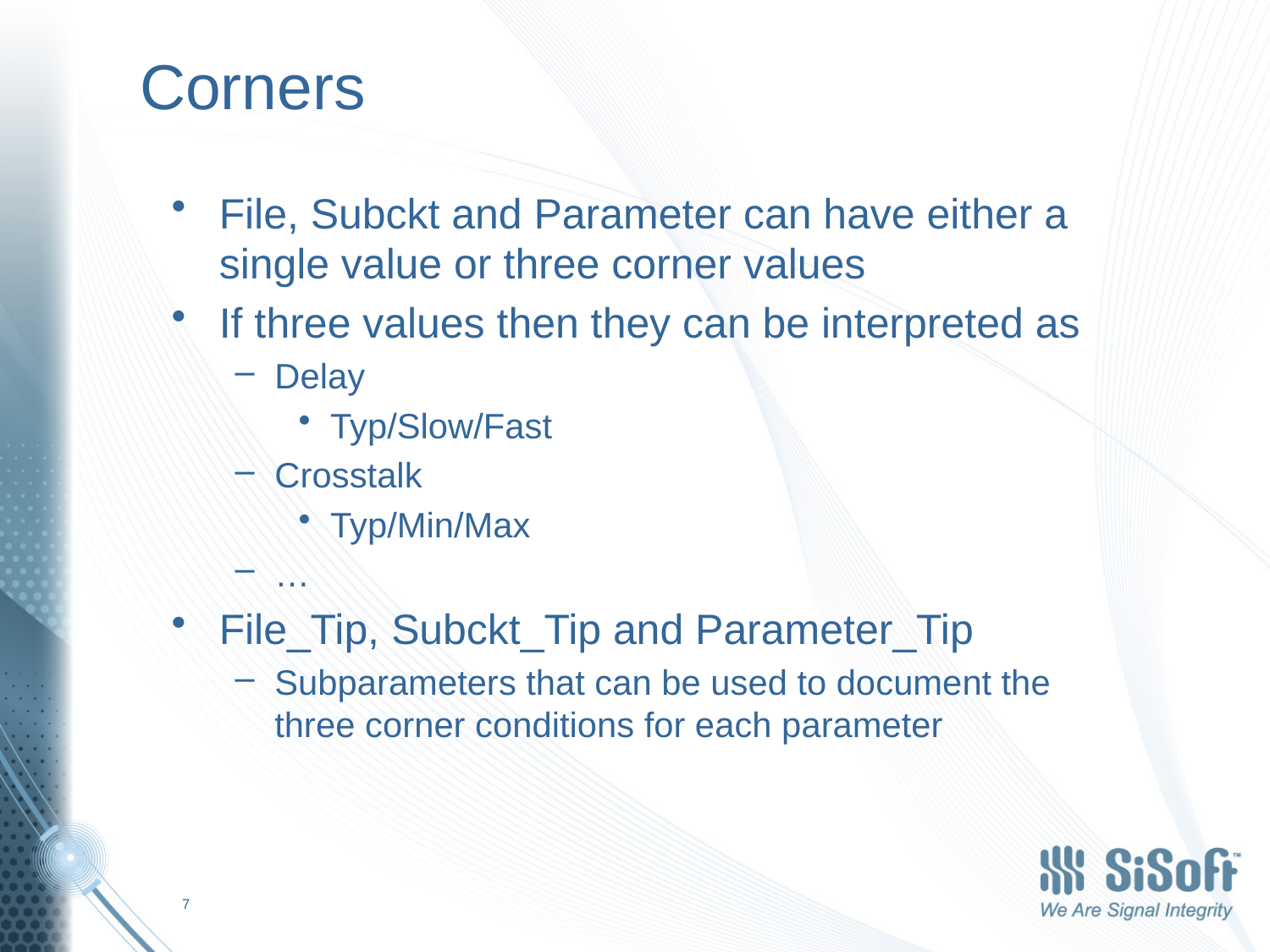

# Corners
File, Subckt and Parameter can have either a single value or three corner values
If three values then they can be interpreted as
Delay
Typ/Slow/Fast
Crosstalk
Typ/Min/Max
…
File_Tip, Subckt_Tip and Parameter_Tip
Subparameters that can be used to document the three corner conditions for each parameter
7